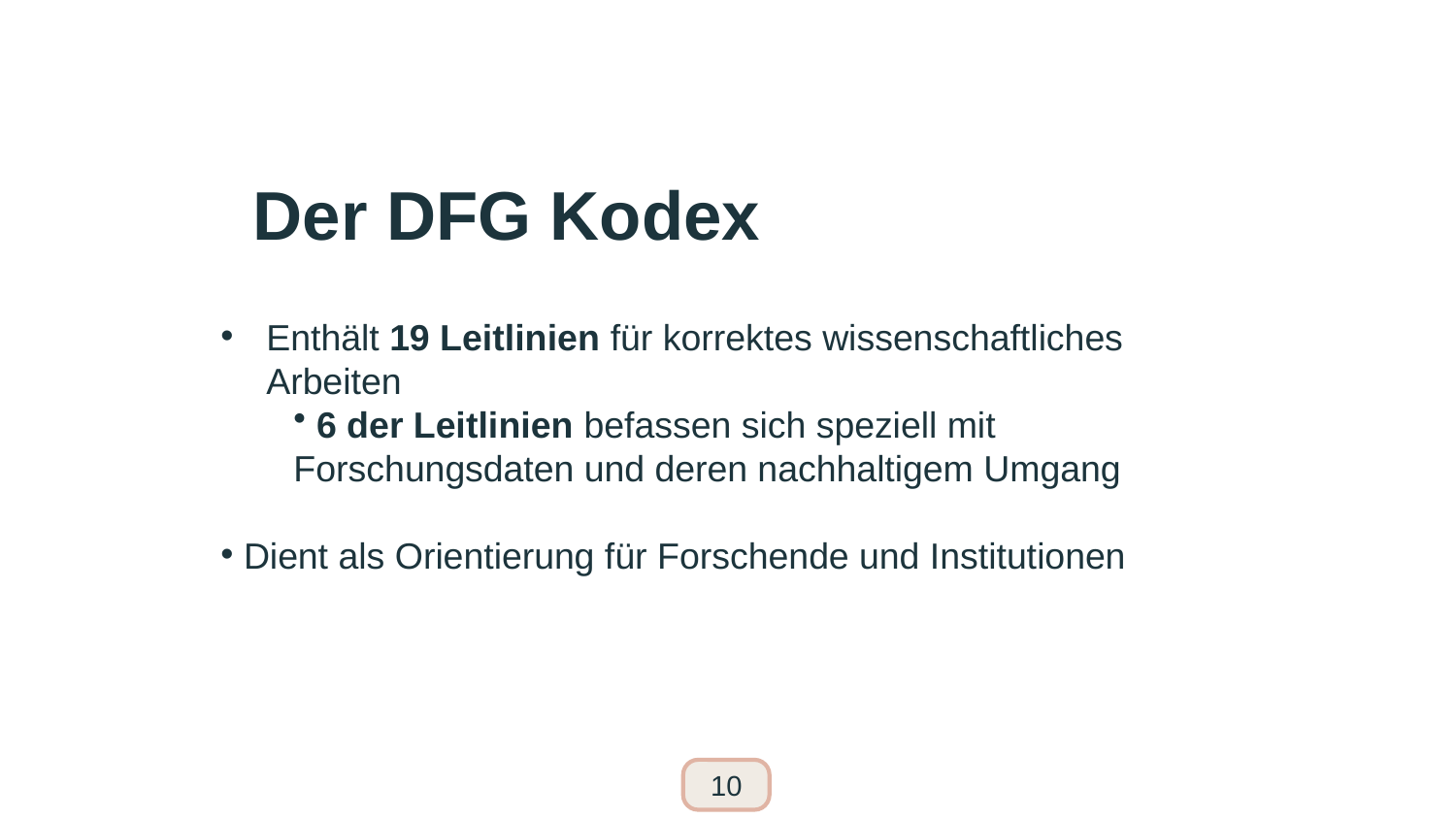

# Der DFG Kodex
Enthält 19 Leitlinien für korrektes wissenschaftliches  Arbeiten
 6 der Leitlinien befassen sich speziell mit Forschungsdaten und deren nachhaltigem Umgang

 Dient als Orientierung für Forschende und Institutionen